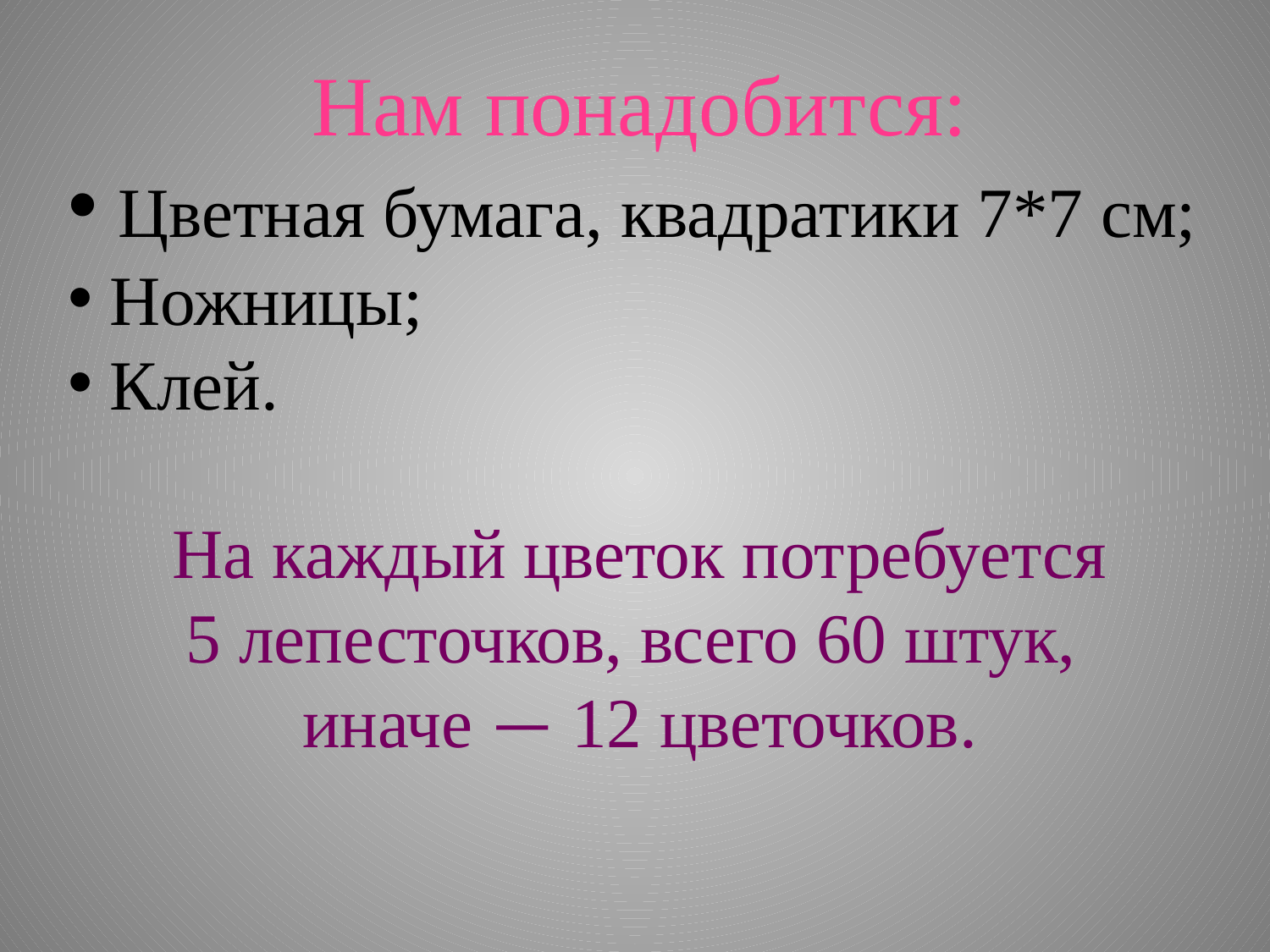

Нам понадобится:
 Цветная бумага, квадратики 7*7 см;
 Ножницы;
 Клей.

 На каждый цветок потребуется
5 лепесточков, всего 60 штук,
иначе — 12 цветочков.